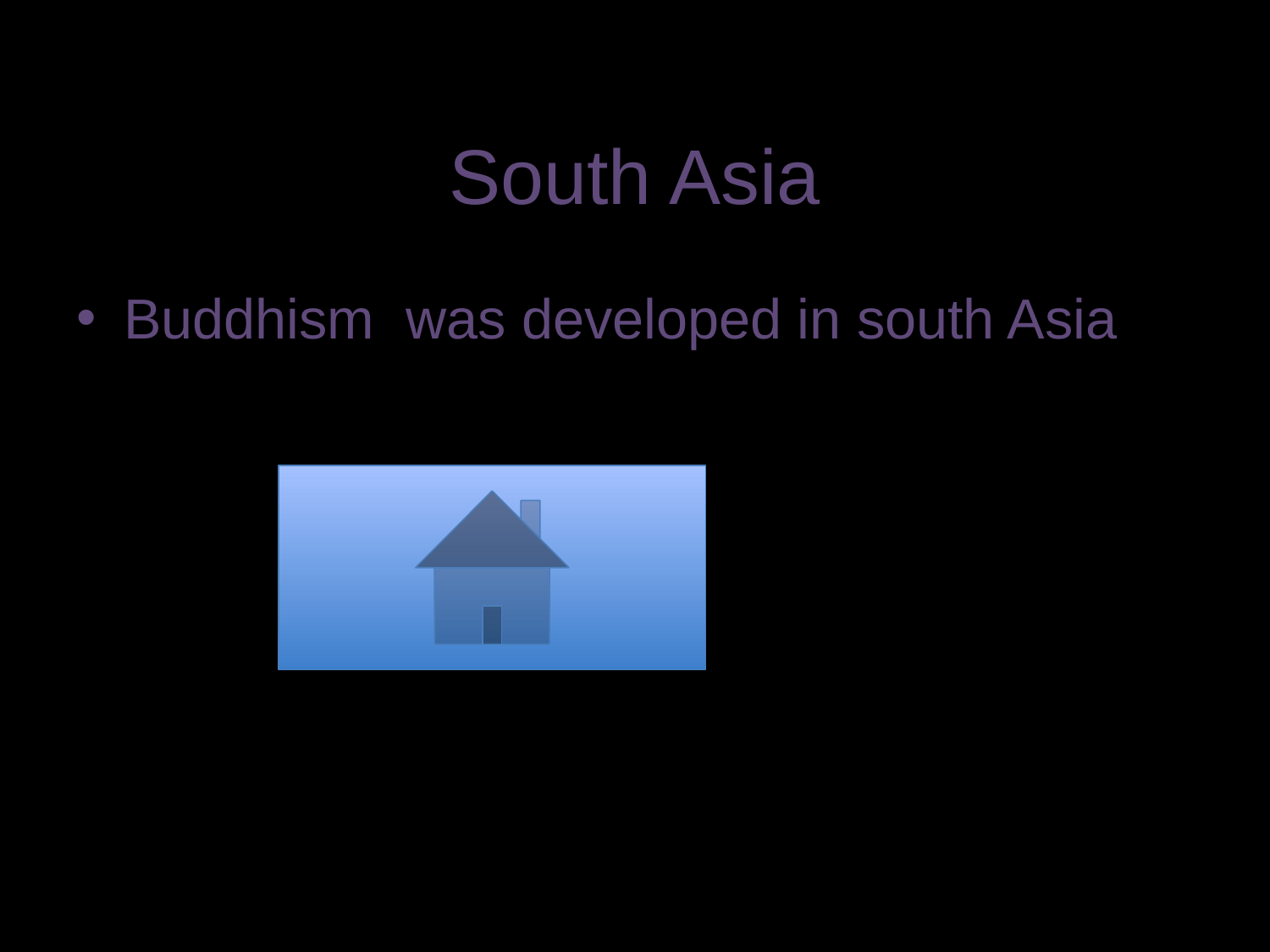

# South Asia
Buddhism  was developed in south Asia